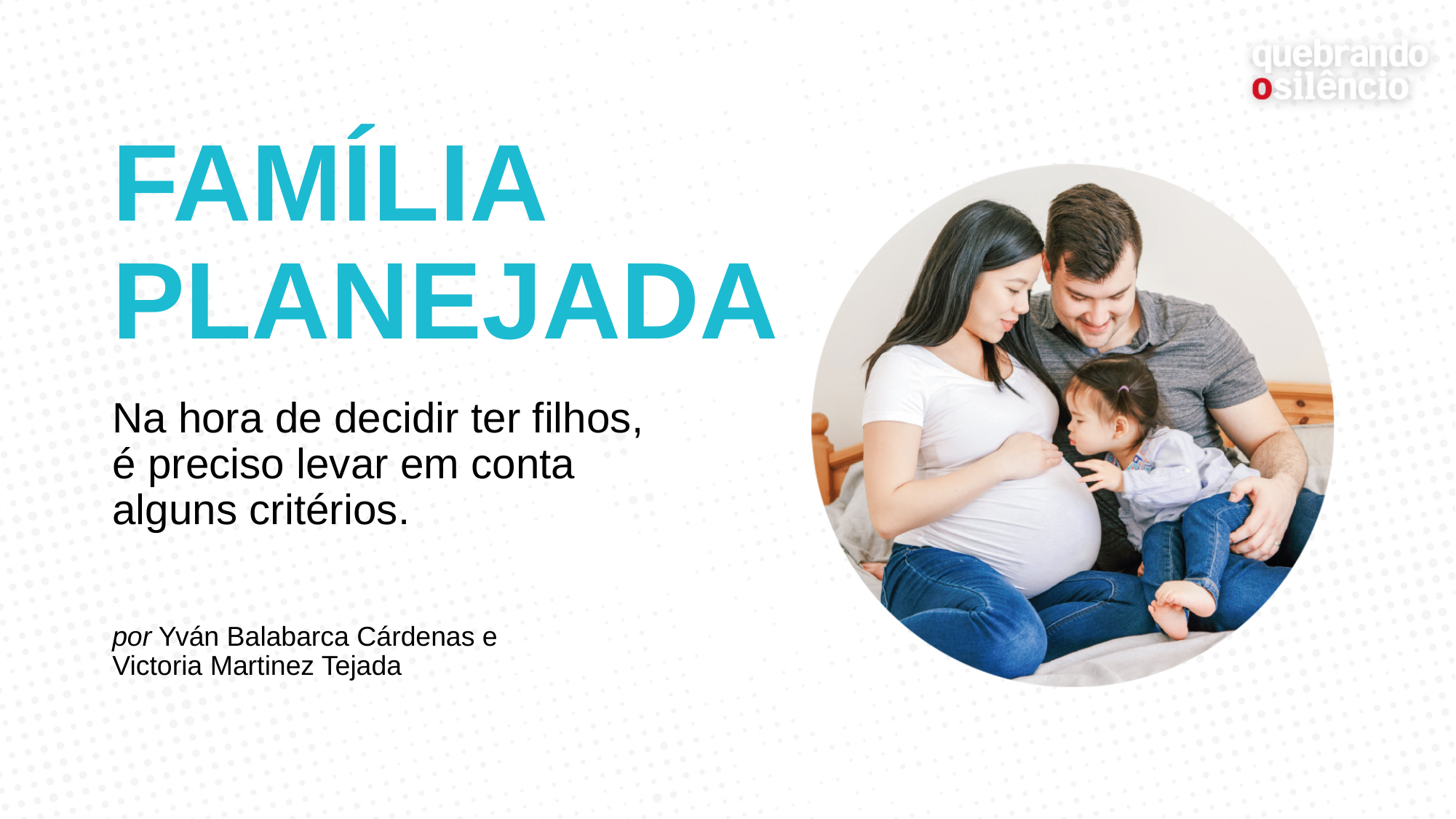

# FAMÍLIA PLANEJADA
Na hora de decidir ter filhos, é preciso levar em conta alguns critérios.
por Yván Balabarca Cárdenas e Victoria Martinez Tejada